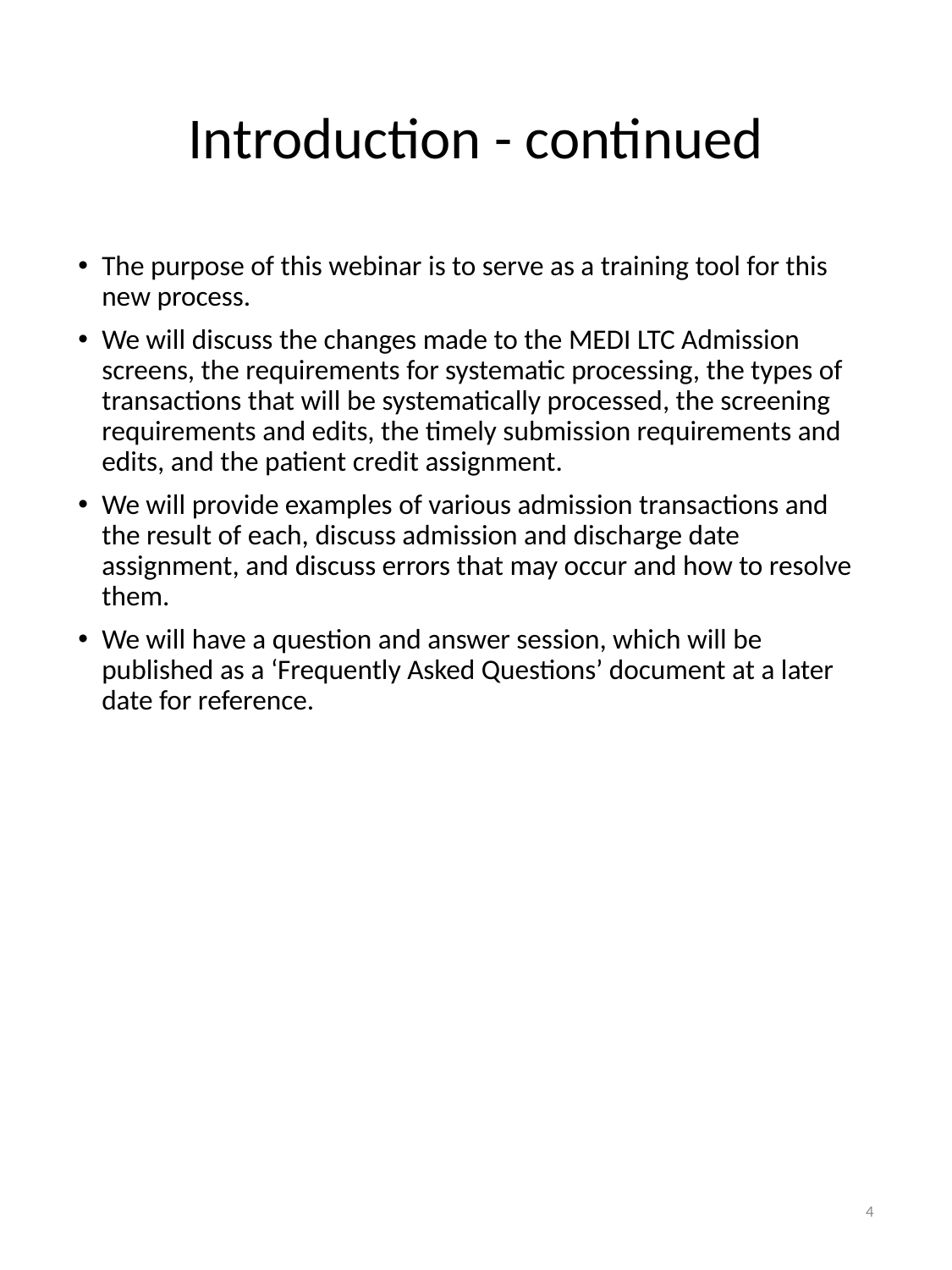

# Introduction - continued
The purpose of this webinar is to serve as a training tool for this new process.
We will discuss the changes made to the MEDI LTC Admission screens, the requirements for systematic processing, the types of transactions that will be systematically processed, the screening requirements and edits, the timely submission requirements and edits, and the patient credit assignment.
We will provide examples of various admission transactions and the result of each, discuss admission and discharge date assignment, and discuss errors that may occur and how to resolve them.
We will have a question and answer session, which will be published as a ‘Frequently Asked Questions’ document at a later date for reference.
4